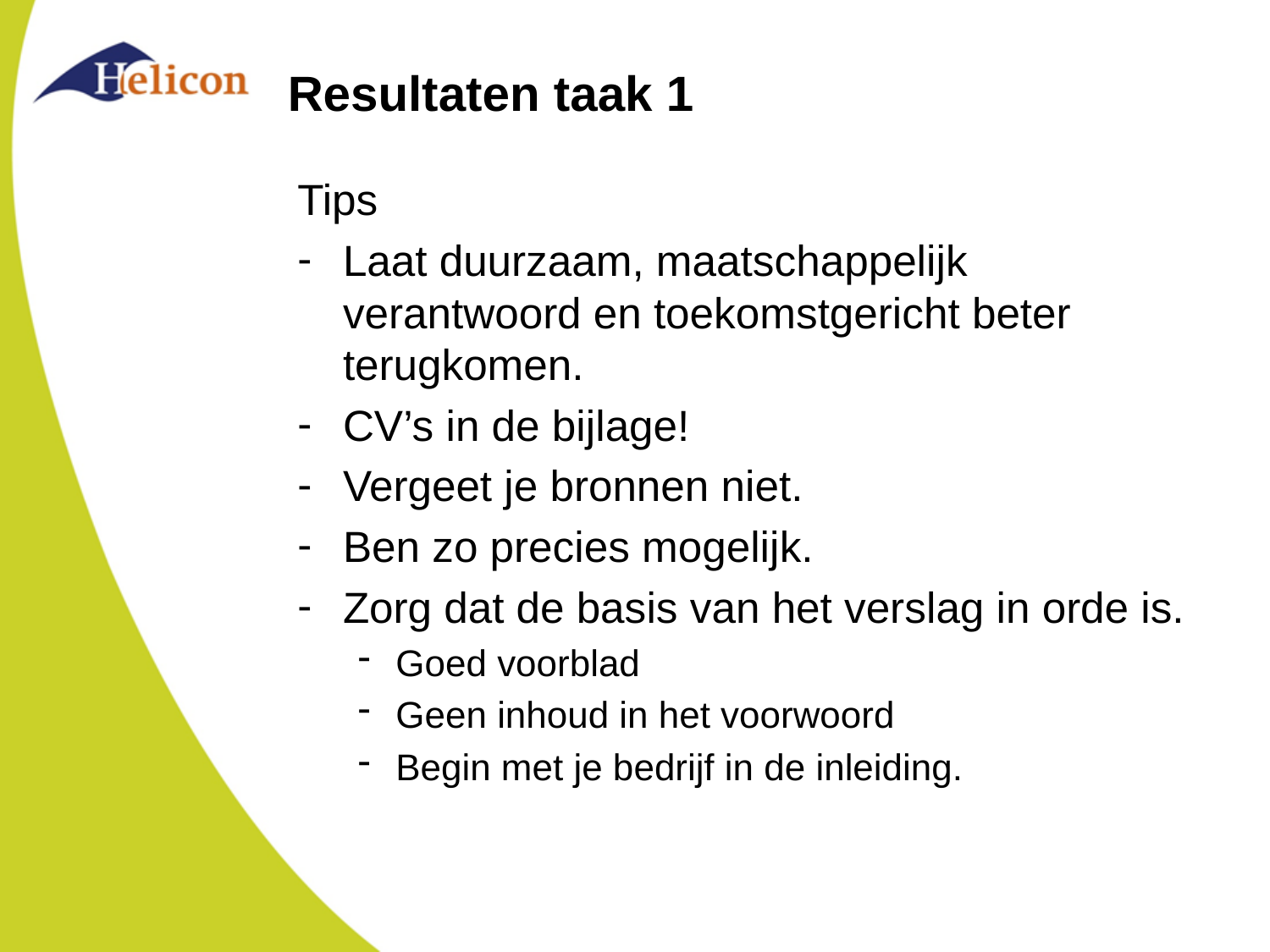

# Resultaten taak 1
Tips
Laat duurzaam, maatschappelijk verantwoord en toekomstgericht beter terugkomen.
CV’s in de bijlage!
Vergeet je bronnen niet.
Ben zo precies mogelijk.
Zorg dat de basis van het verslag in orde is.
Goed voorblad
Geen inhoud in het voorwoord
Begin met je bedrijf in de inleiding.